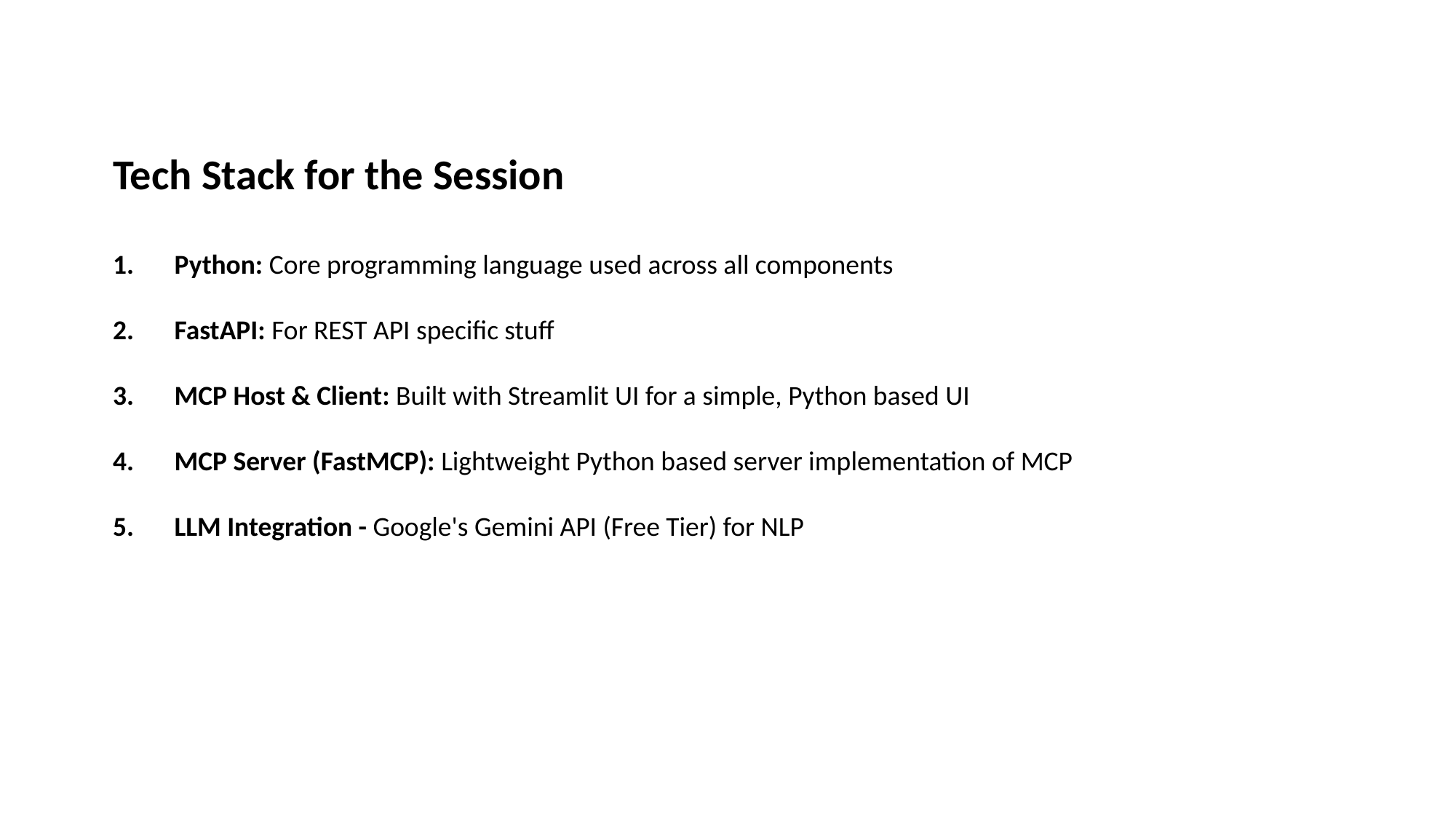

Tech Stack for the Session
Python: Core programming language used across all components
FastAPI: For REST API specific stuff
MCP Host & Client: Built with Streamlit UI for a simple, Python based UI
MCP Server (FastMCP): Lightweight Python based server implementation of MCP
LLM Integration - Google's Gemini API (Free Tier) for NLP